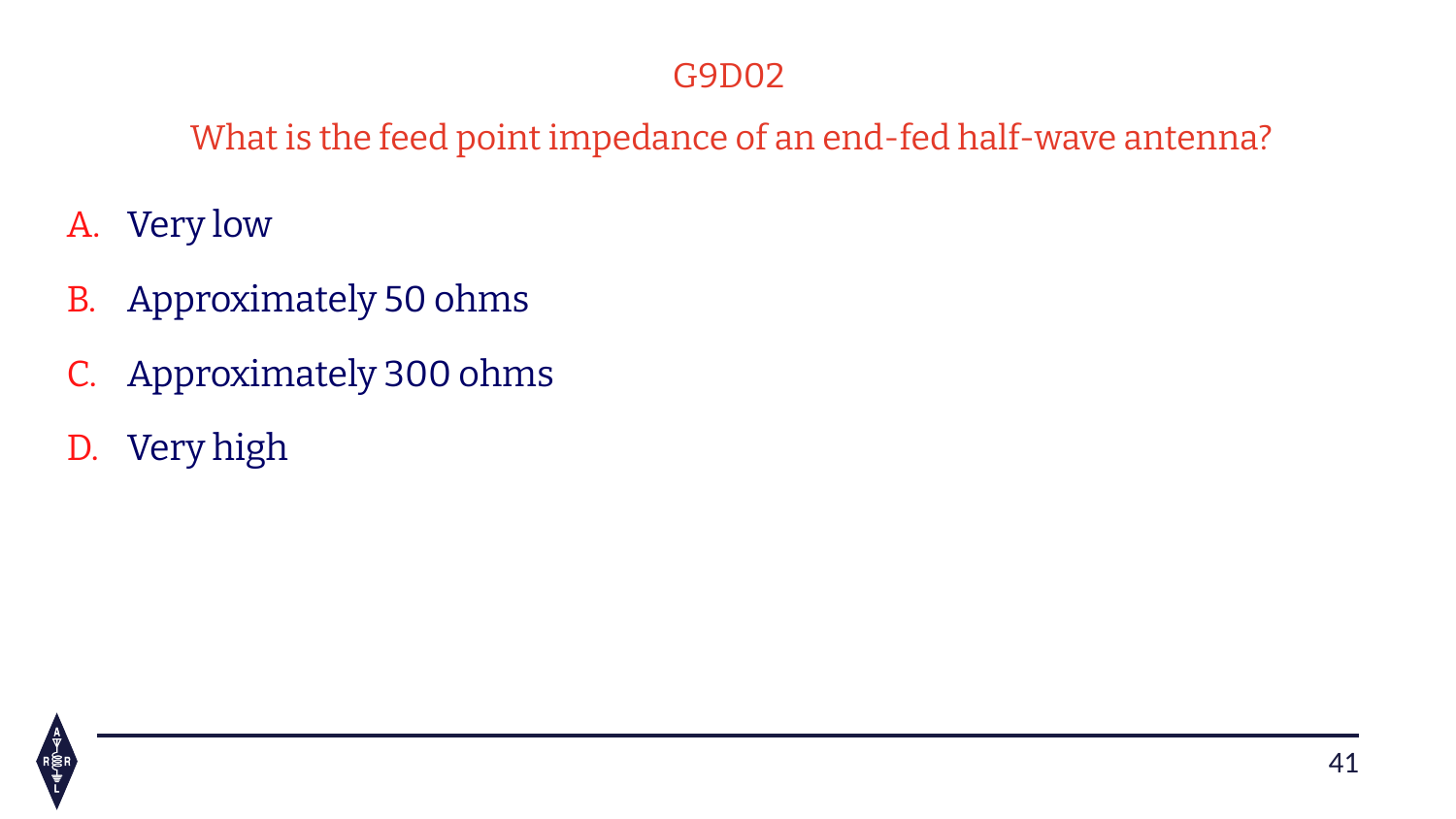

G9D02
What is the feed point impedance of an end-fed half-wave antenna?
Very low
Approximately 50 ohms
Approximately 300 ohms
Very high
41